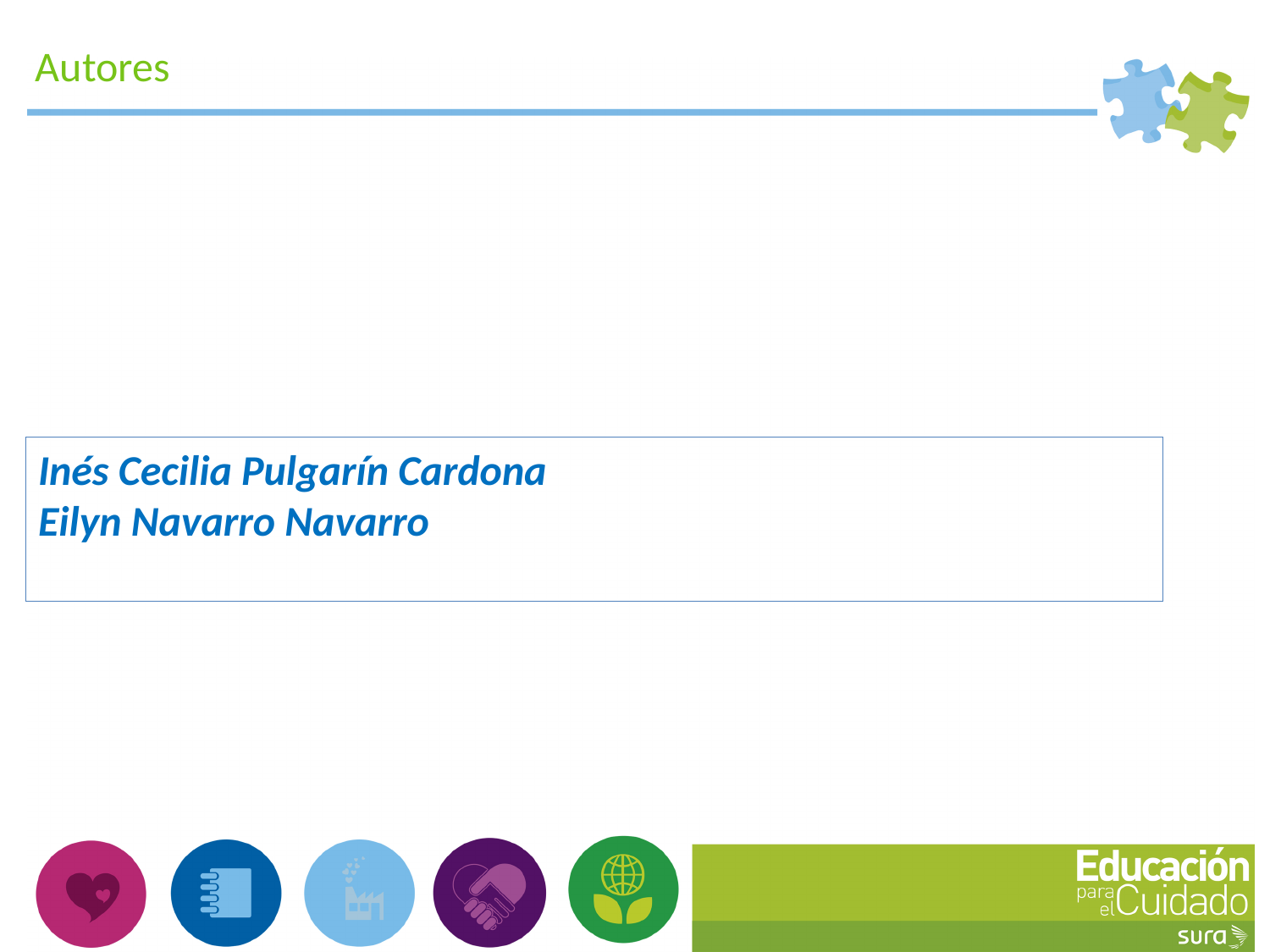

Autores
Inés Cecilia Pulgarín Cardona
Eilyn Navarro Navarro